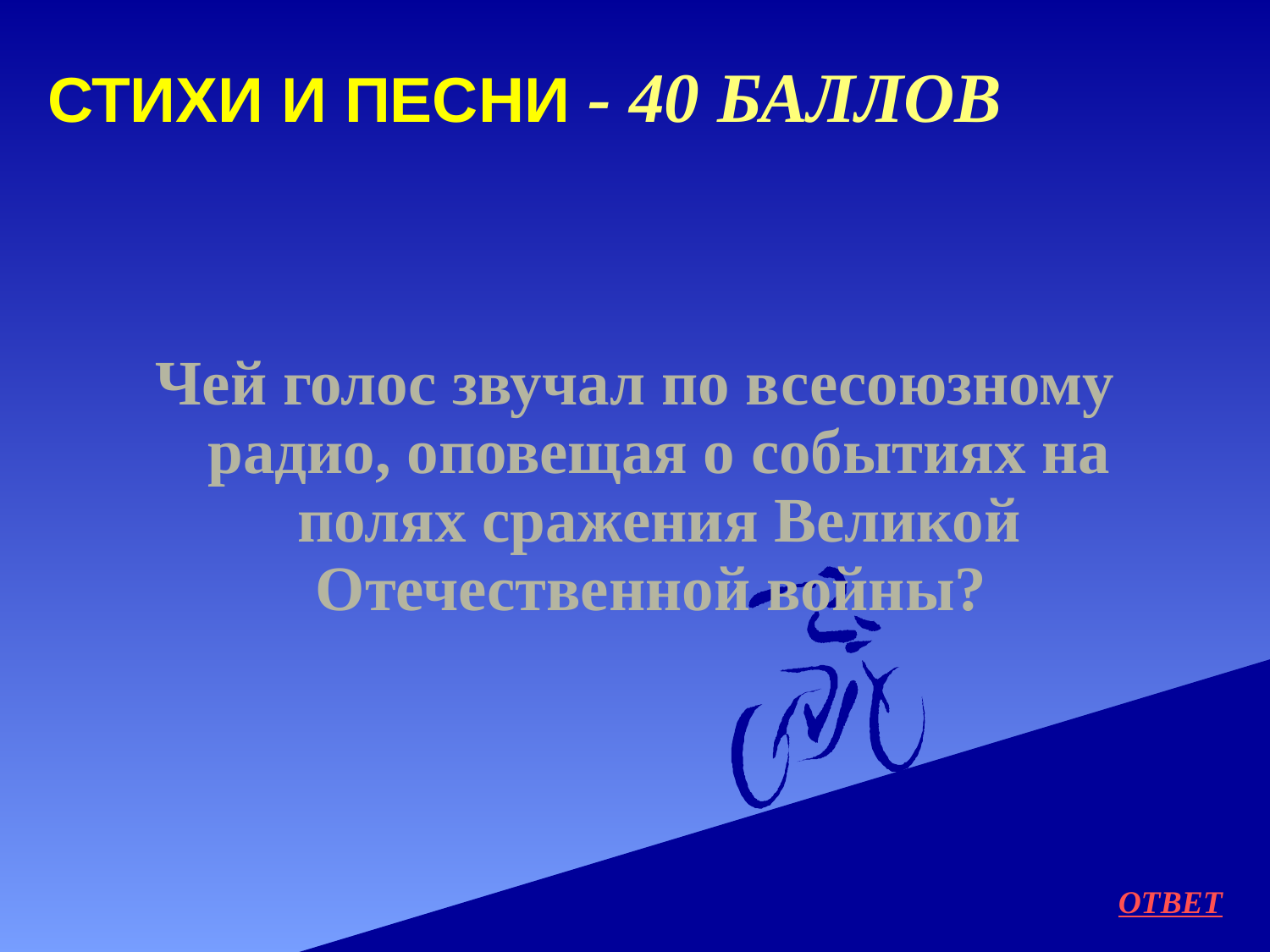

# Стихи и песни - 40 баллов
Чей голос звучал по всесоюзному радио, оповещая о событиях на полях сражения Великой Отечественной войны?
ОТВЕТ